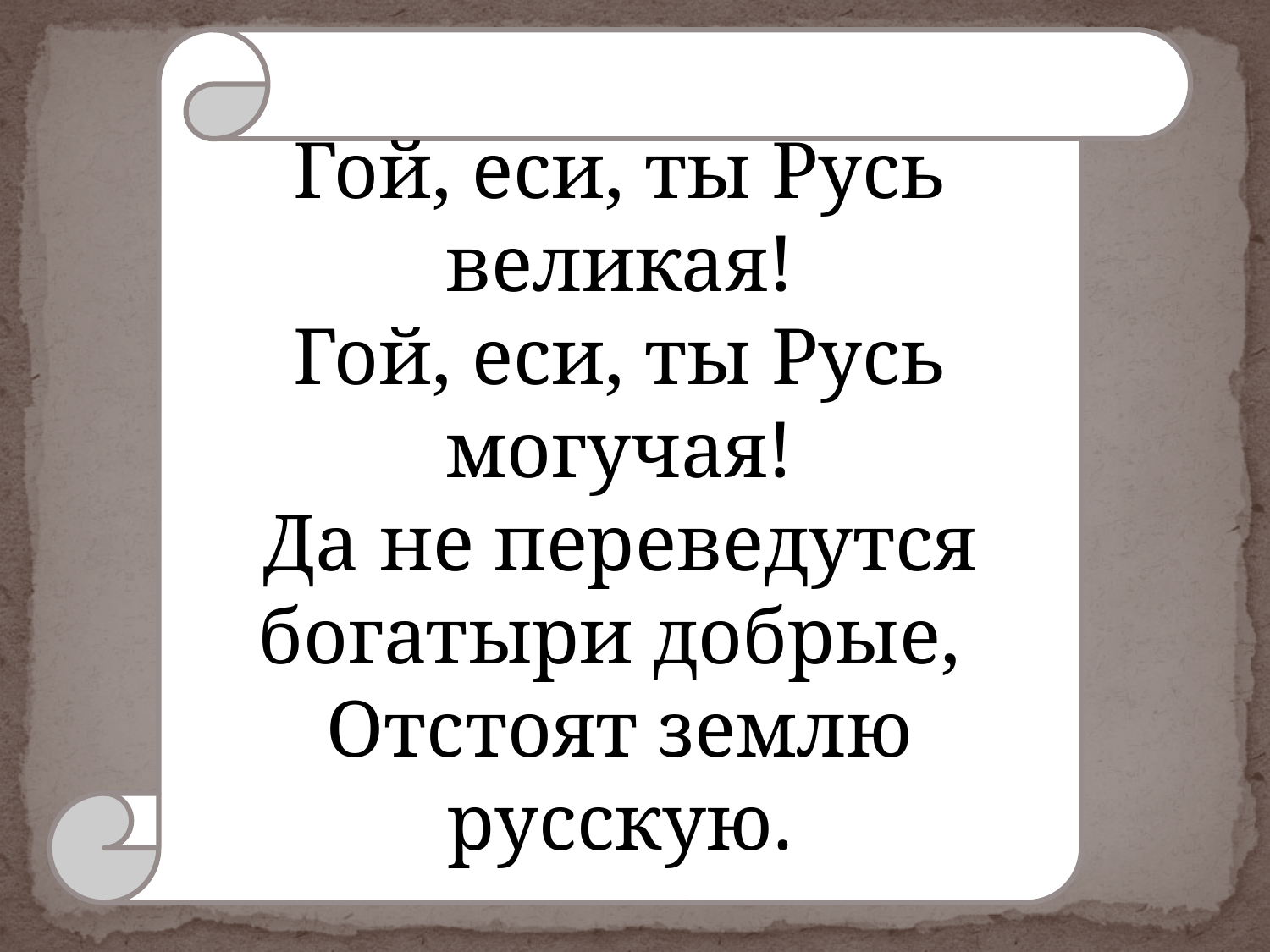

#
Гой, еси, ты Русь великая!
Гой, еси, ты Русь могучая!
Да не переведутся богатыри добрые,
Отстоят землю русскую.